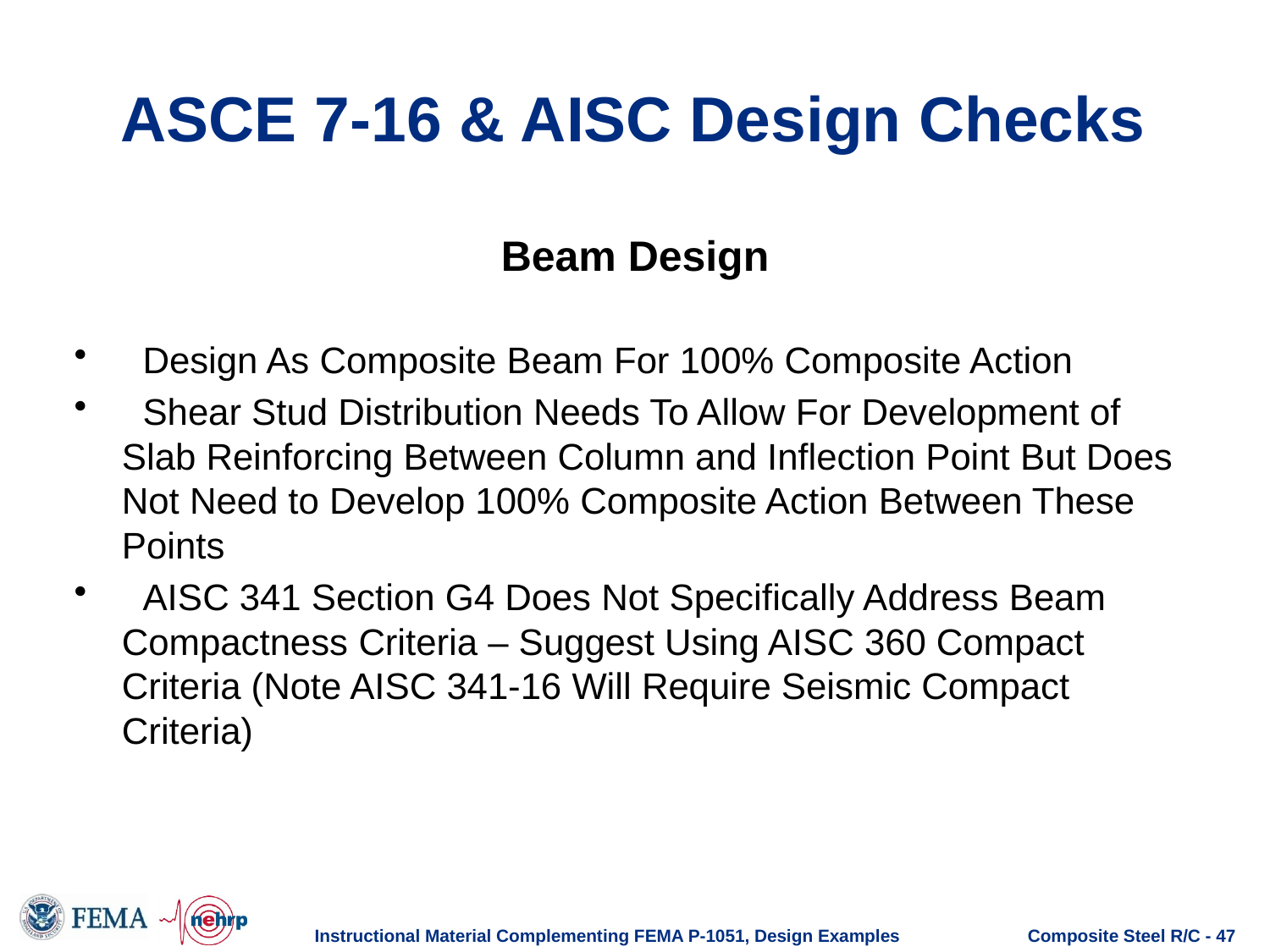

# ASCE 7-16 & AISC Design Checks
Beam Design

  Design As Composite Beam For 100% Composite Action
  Shear Stud Distribution Needs To Allow For Development of Slab Reinforcing Between Column and Inflection Point But Does Not Need to Develop 100% Composite Action Between These Points
  AISC 341 Section G4 Does Not Specifically Address Beam Compactness Criteria – Suggest Using AISC 360 Compact Criteria (Note AISC 341-16 Will Require Seismic Compact Criteria)
Instructional Material Complementing FEMA P-1051, Design Examples
Composite Steel R/C - 47